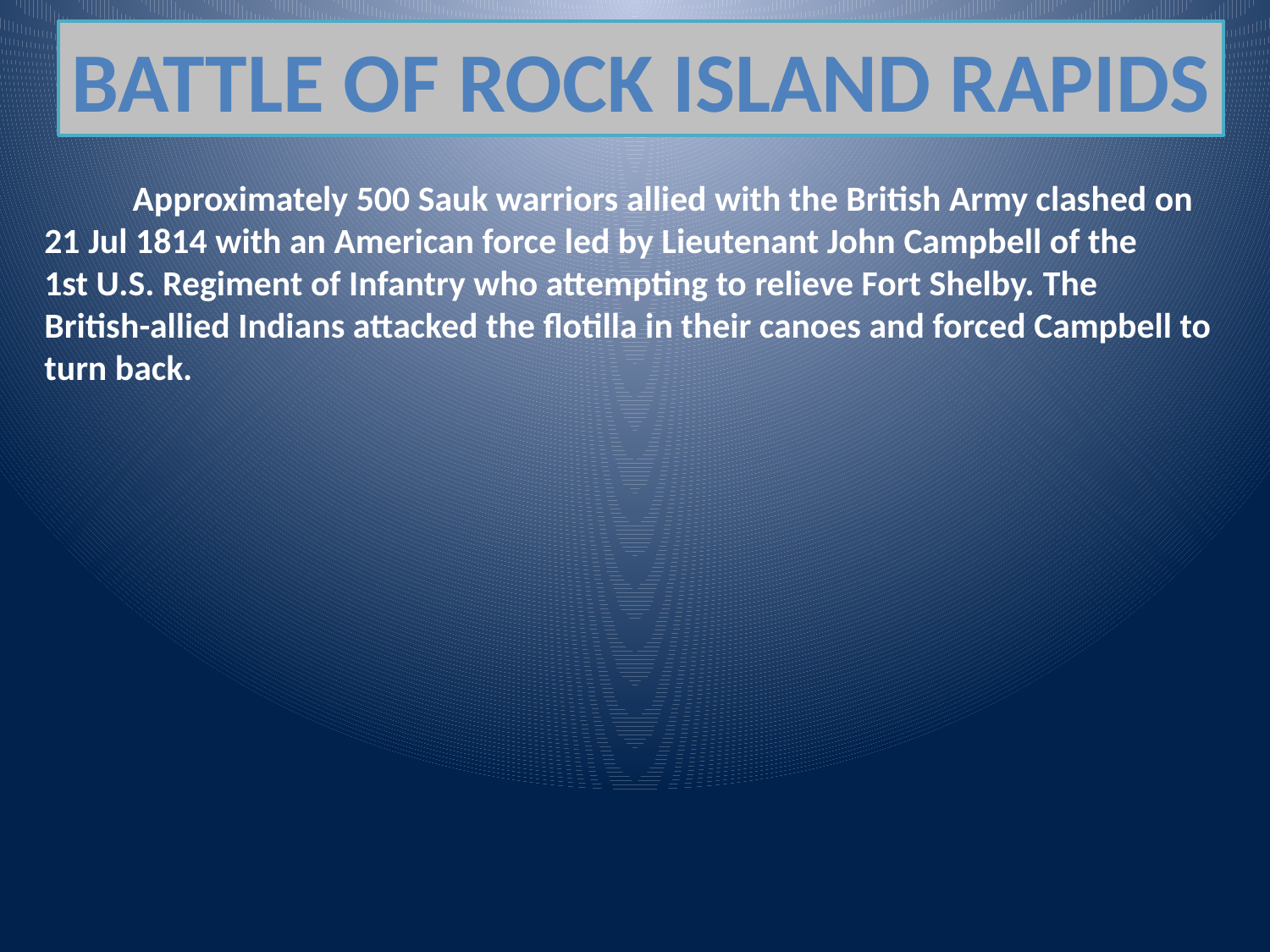

Battle of Rock Island Rapids
           Approximately 500 Sauk warriors allied with the British Army clashed on
21 Jul 1814 with an American force led by Lieutenant John Campbell of the
1st U.S. Regiment of Infantry who attempting to relieve Fort Shelby. The
British-allied Indians attacked the flotilla in their canoes and forced Campbell to turn back.